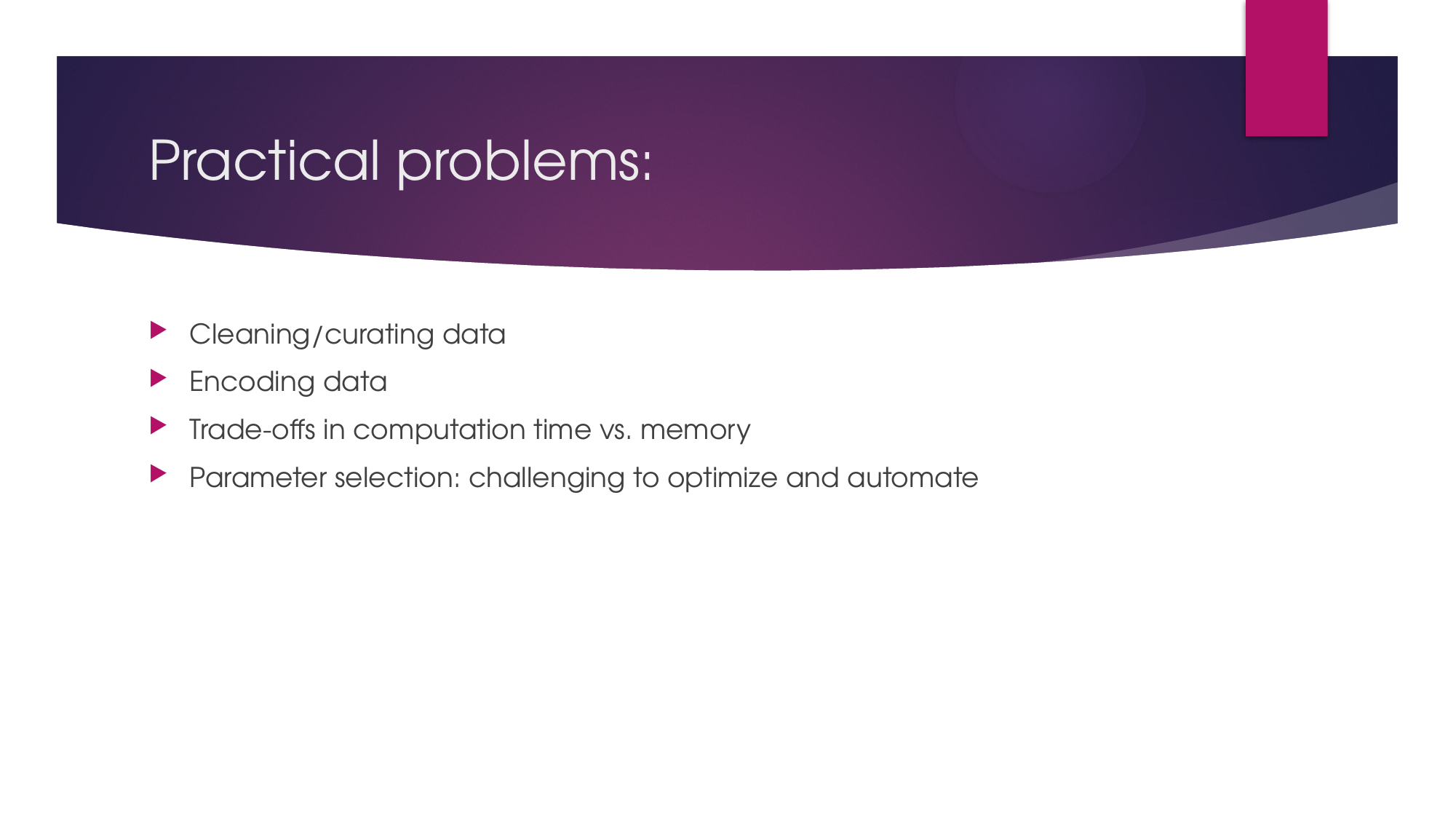

# Practical problems:
Cleaning/curating data
Encoding data
Trade-offs in computation time vs. memory
Parameter selection: challenging to optimize and automate